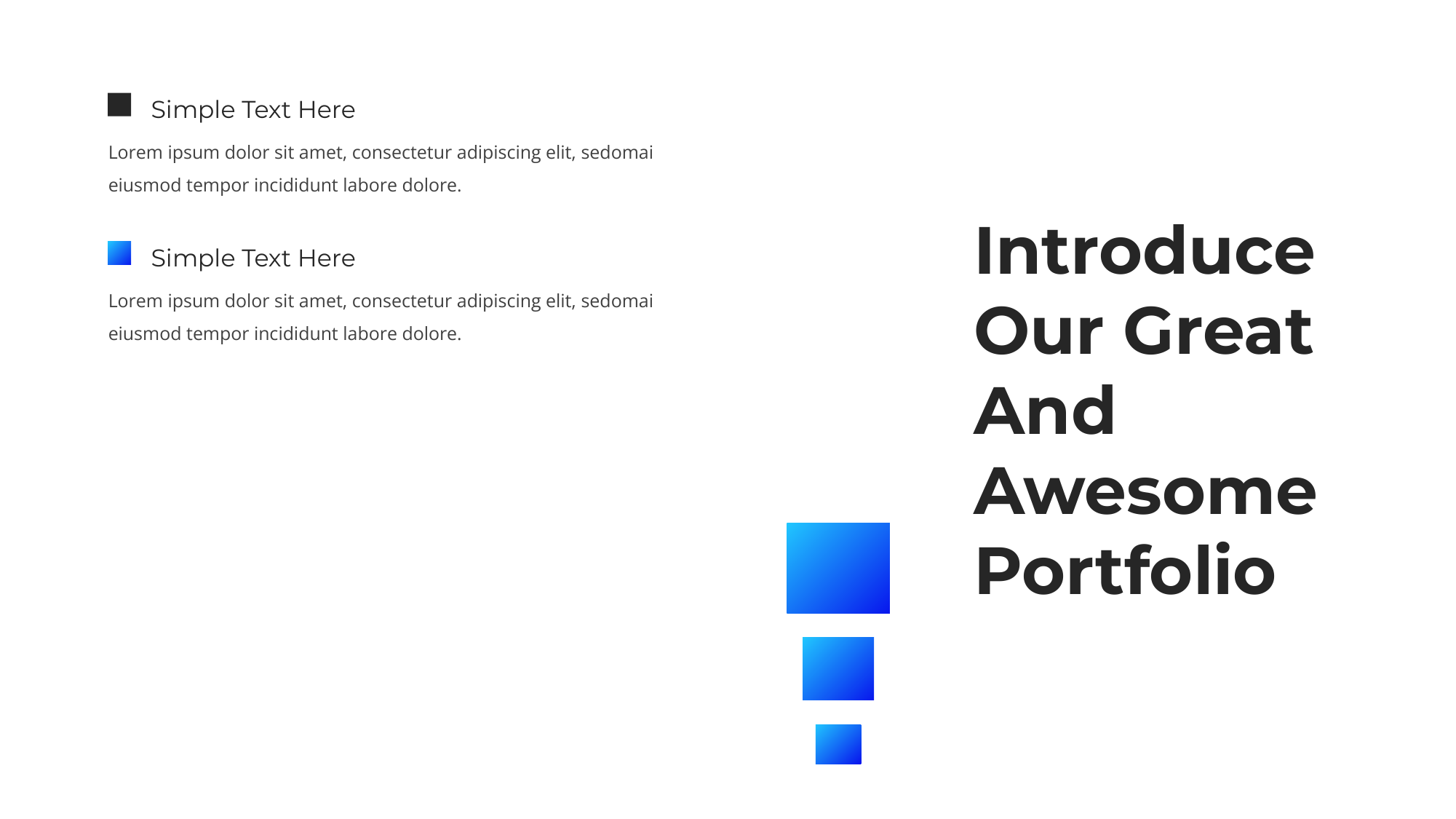

Simple Text Here

Lorem ipsum dolor sit amet, consectetur adipiscing elit, sedomai eiusmod tempor incididunt labore dolore.
Introduce Our Great And Awesome Portfolio
Simple Text Here

Lorem ipsum dolor sit amet, consectetur adipiscing elit, sedomai eiusmod tempor incididunt labore dolore.